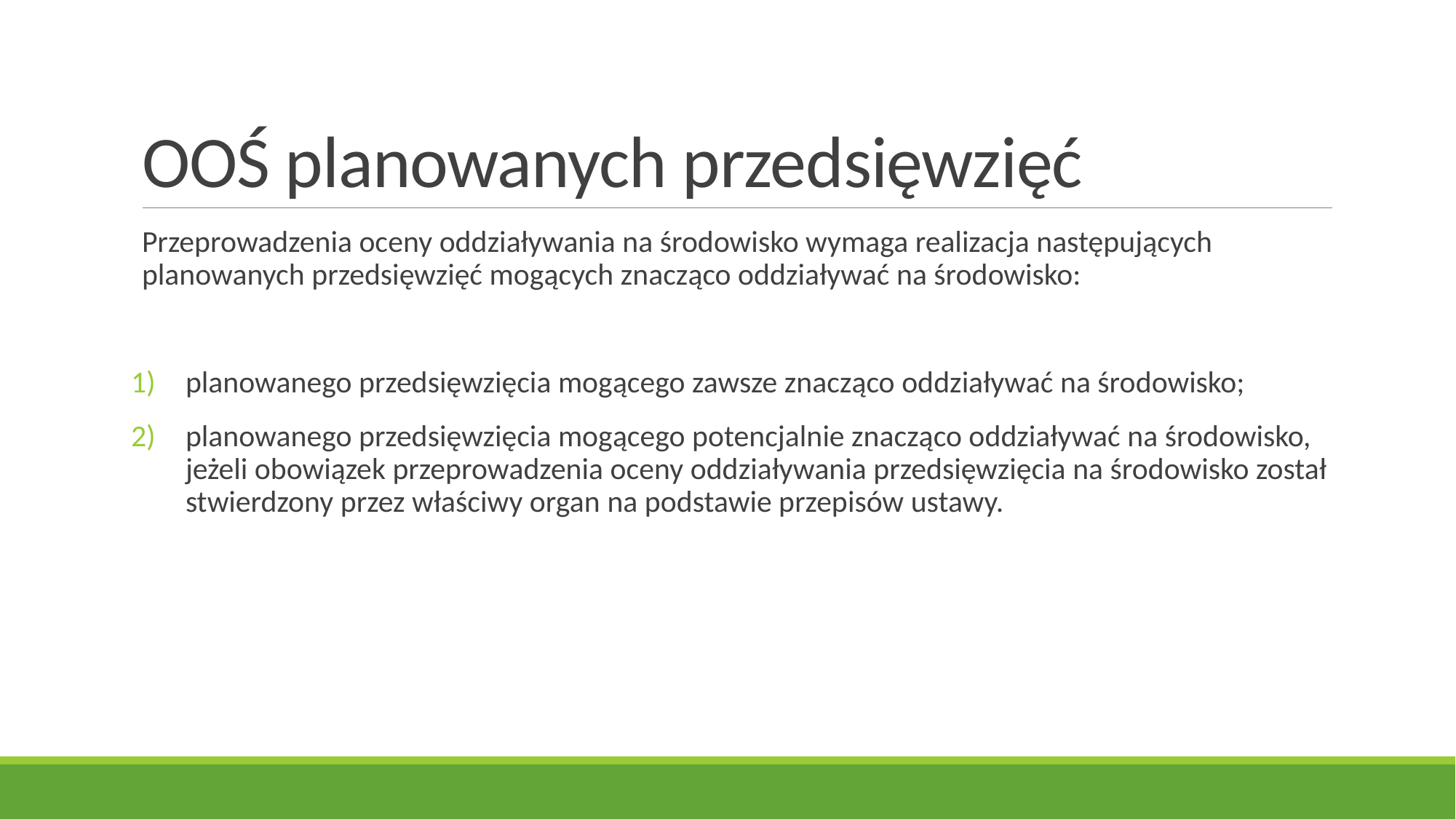

# OOŚ planowanych przedsięwzięć
Przeprowadzenia oceny oddziaływania na środowisko wymaga realizacja następujących planowanych przedsięwzięć mogących znacząco oddziaływać na środowisko:

planowanego przedsięwzięcia mogącego zawsze znacząco oddziaływać na środowisko;
planowanego przedsięwzięcia mogącego potencjalnie znacząco oddziaływać na środowisko, jeżeli obowiązek przeprowadzenia oceny oddziaływania przedsięwzięcia na środowisko został stwierdzony przez właściwy organ na podstawie przepisów ustawy.